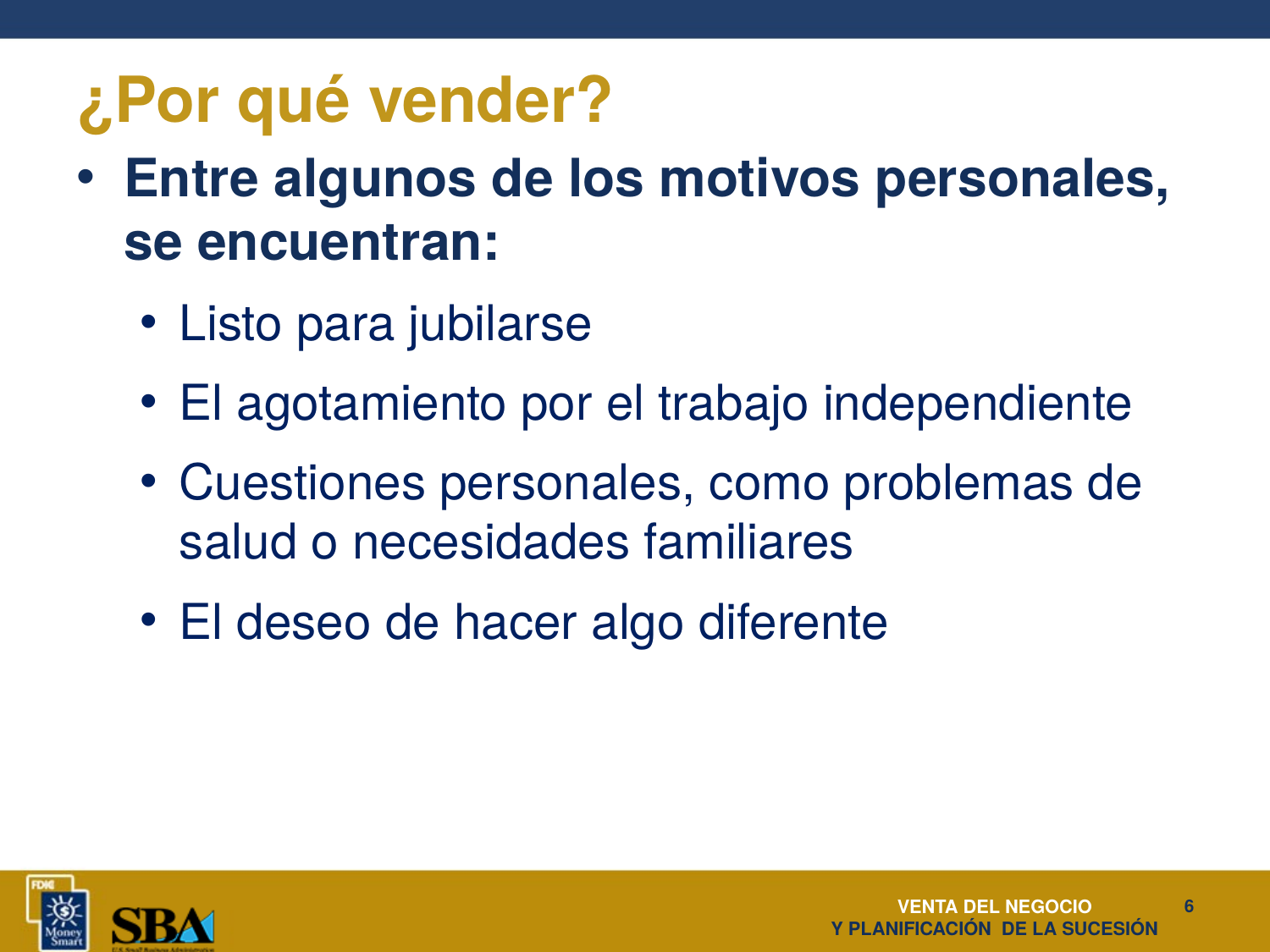

# ¿Por qué vender?
Entre algunos de los motivos personales, se encuentran:
Listo para jubilarse
El agotamiento por el trabajo independiente
Cuestiones personales, como problemas de salud o necesidades familiares
El deseo de hacer algo diferente